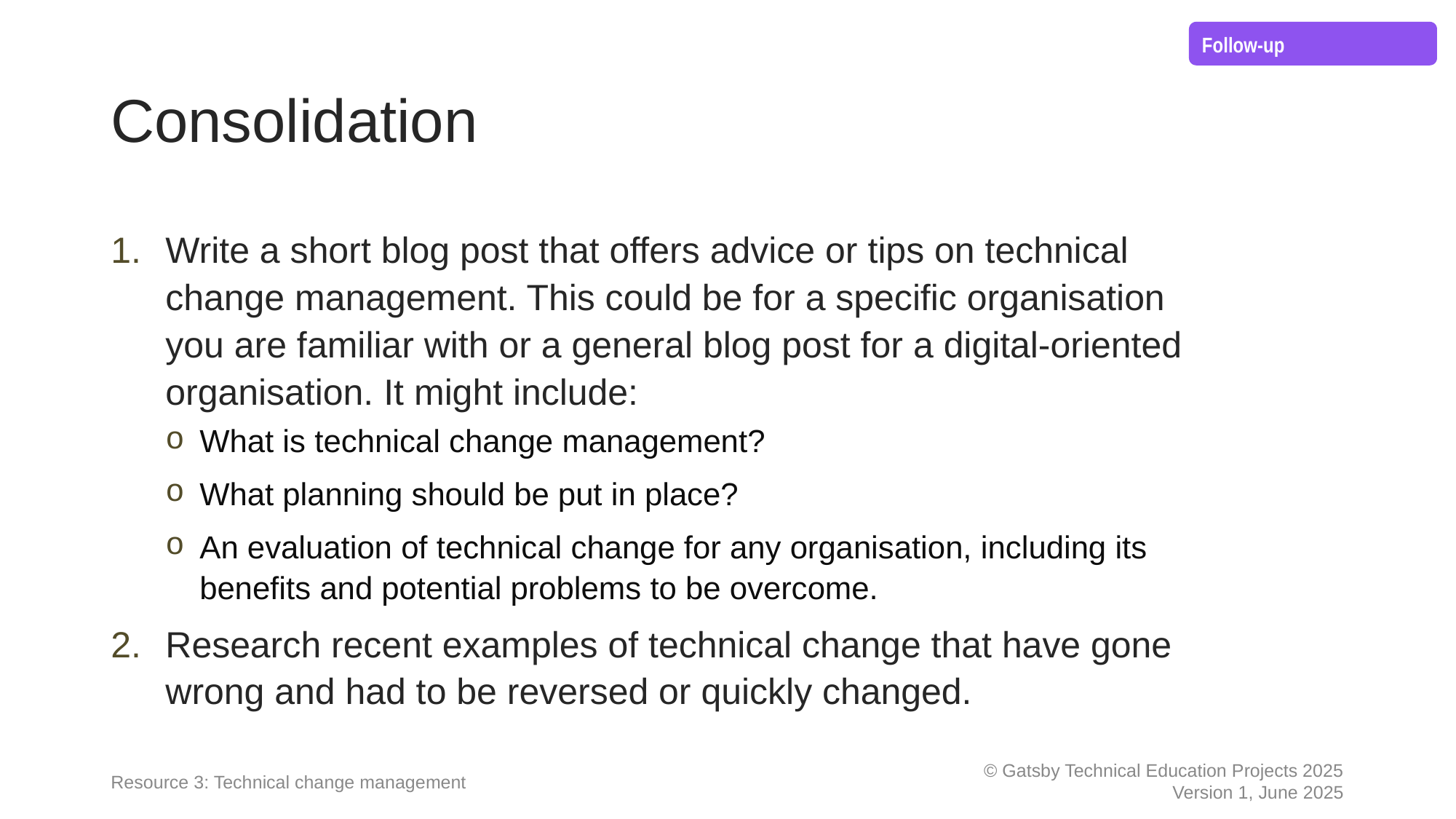

Follow-up
# Consolidation
Write a short blog post that offers advice or tips on technical change management. This could be for a specific organisation you are familiar with or a general blog post for a digital-oriented organisation. It might include:
What is technical change management?
What planning should be put in place?
An evaluation of technical change for any organisation, including its benefits and potential problems to be overcome.
Research recent examples of technical change that have gone wrong and had to be reversed or quickly changed.
Resource 3: Technical change management